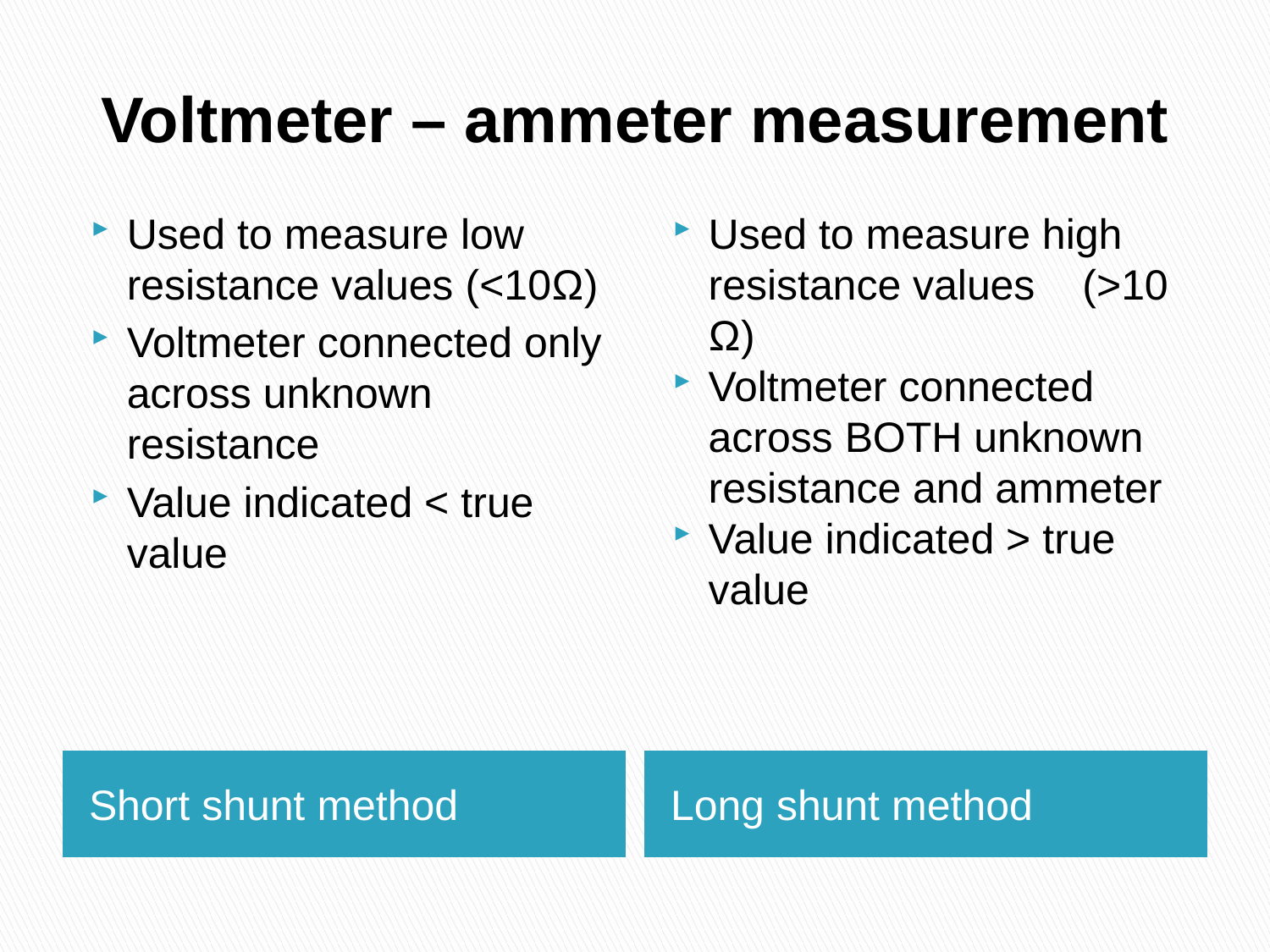

# Voltmeter – ammeter measurement
Used to measure low resistance values (<10Ω)
Voltmeter connected only across unknown resistance
Value indicated < true value
Used to measure high resistance values    (>10 Ω)
Voltmeter connected across BOTH unknown resistance and ammeter
Value indicated > true value
Short shunt method
Long shunt method